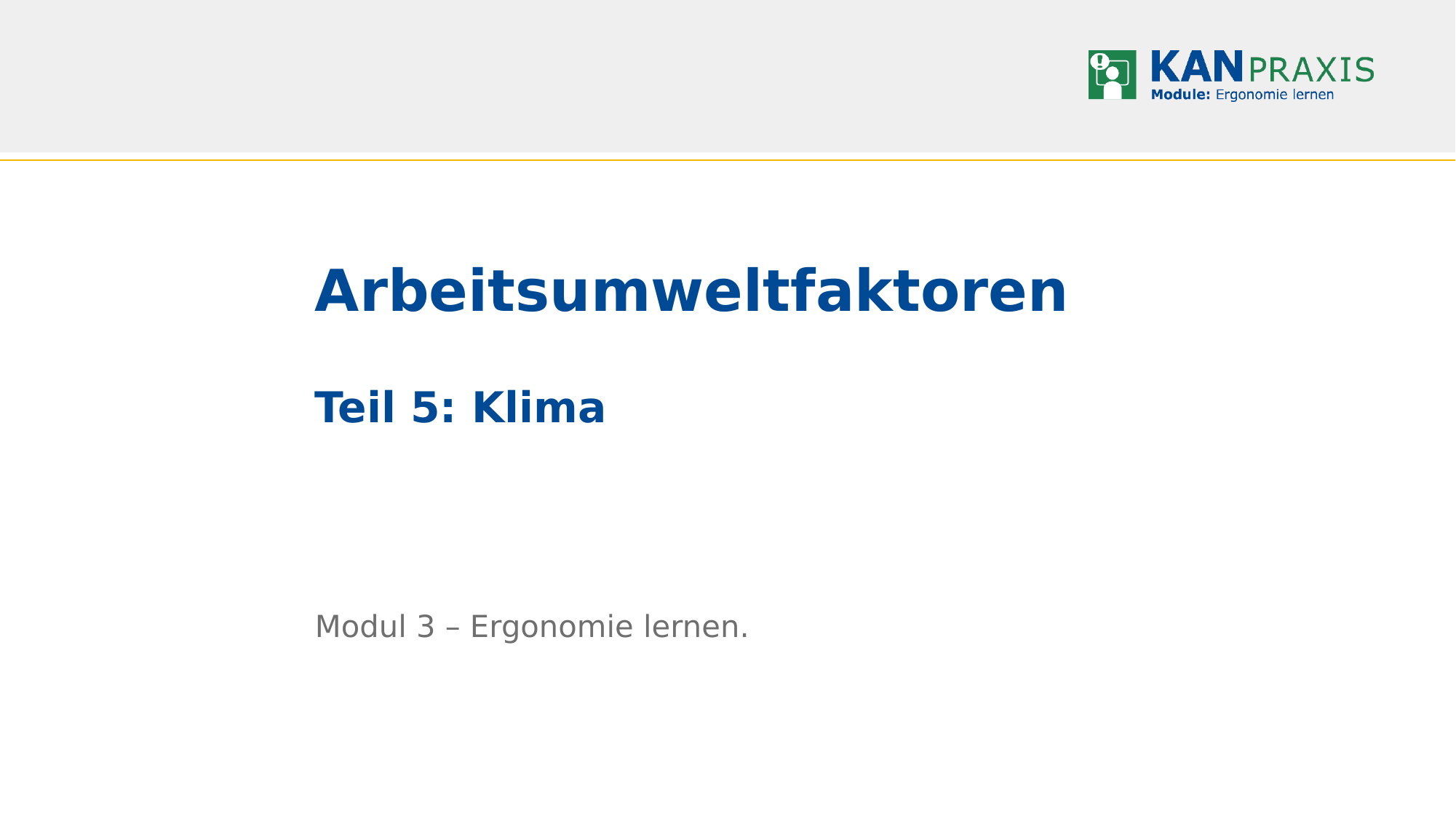

# Arbeitsumweltfaktoren Teil 5: Klima
Modul 3 – Ergonomie lernen.